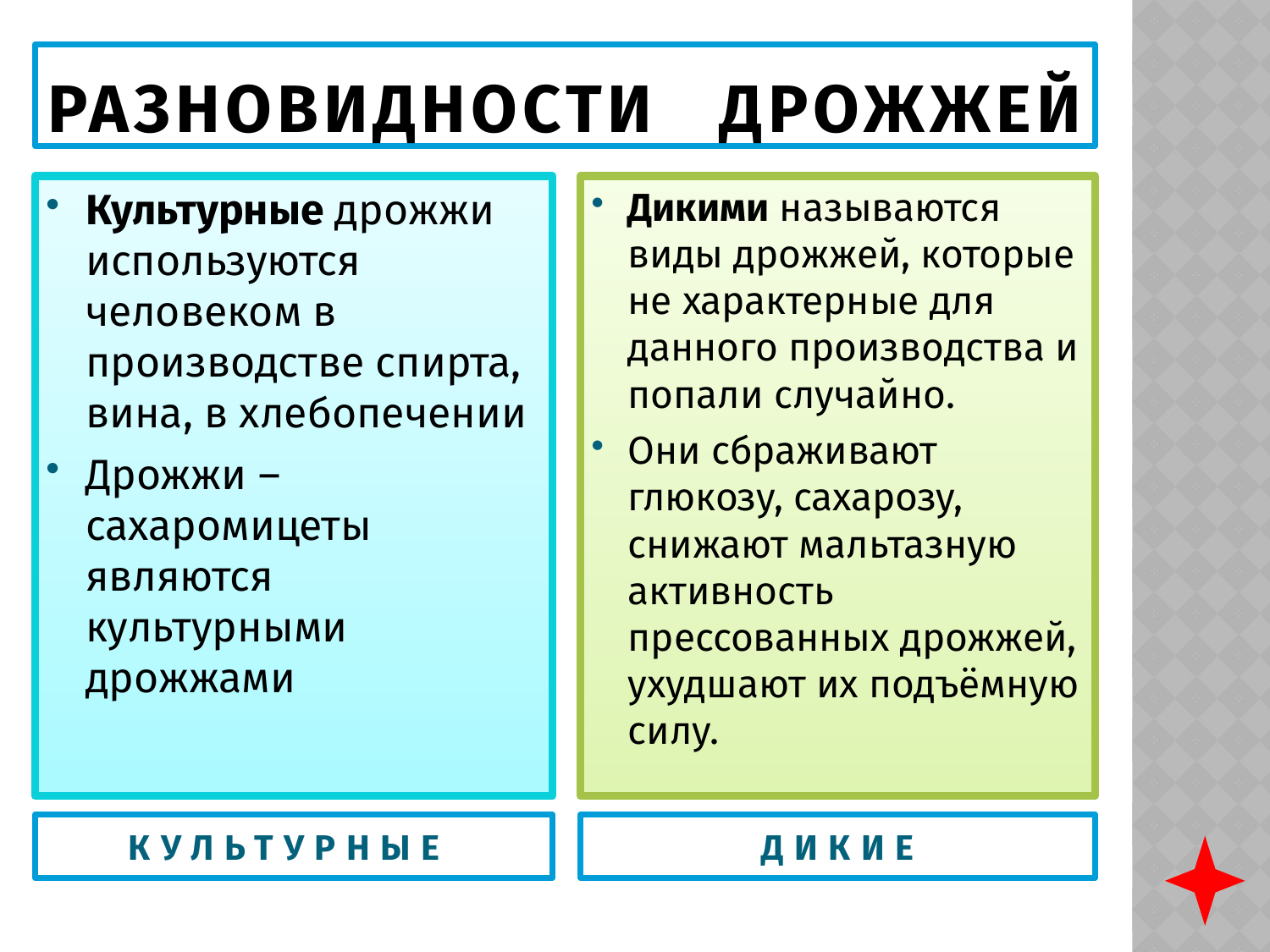

# РАЗНОВИДНОСТИ   ДРОЖЖЕЙ
Культурные дрожжи используются человеком в производстве спирта, вина, в хлебопечении
Дрожжи –сахаромицеты являются культурными дрожжами
Дикими называются виды дрожжей, которые не характерные для данного производства и попали случайно.
Они сбраживают глюкозу, сахарозу, снижают мальтазную активность прессованных дрожжей, ухудшают их подъёмную силу.
КУЛЬТУРНЫЕ
ДИКИЕ